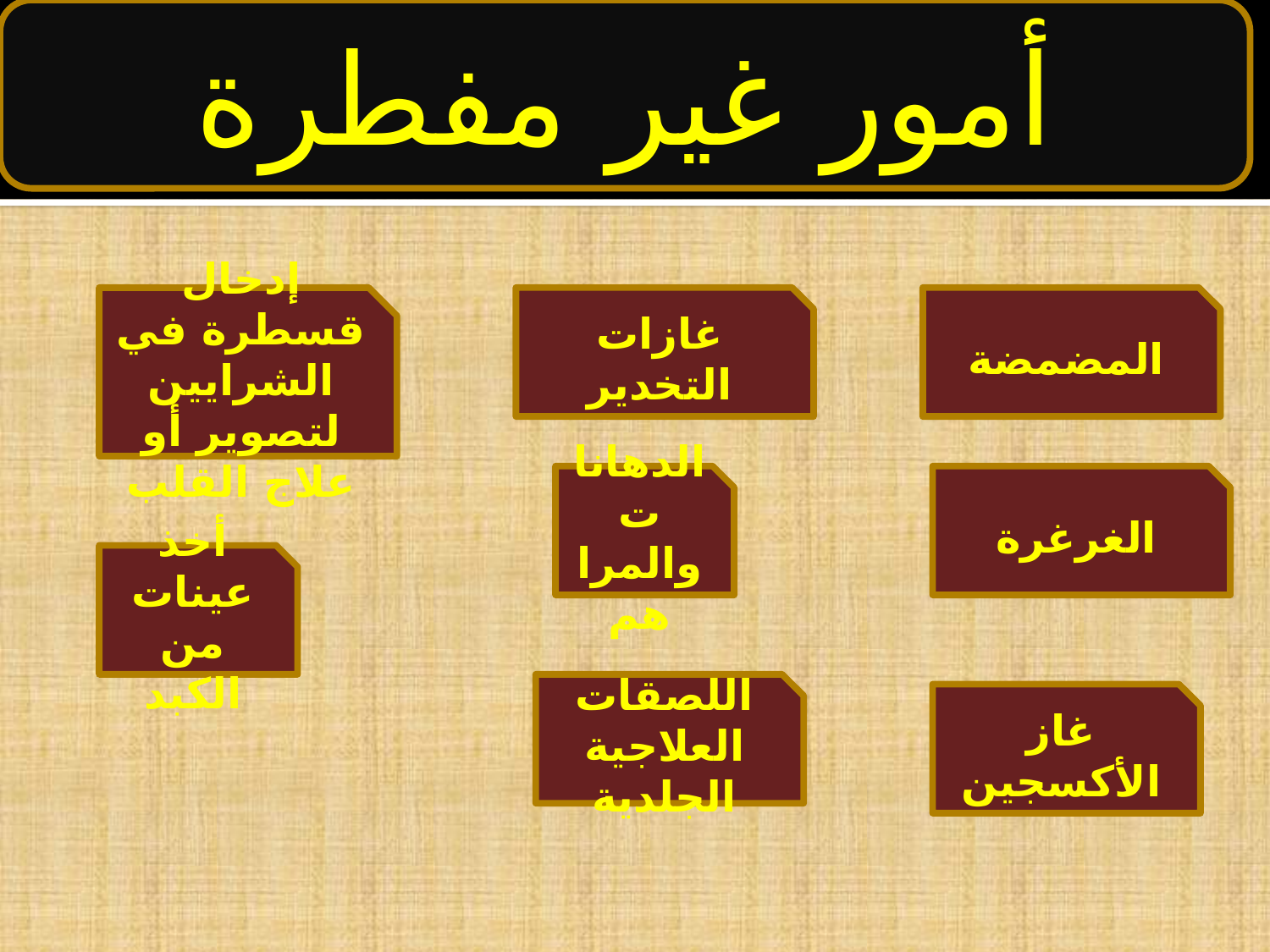

أمور غير مفطرة
إدخال قسطرة في الشرايين لتصوير أو علاج القلب
غازات التخدير
المضمضة
الدهانات والمراهم
الغرغرة
أخذ عينات من الكبد
اللصقات العلاجية الجلدية
غاز الأكسجين